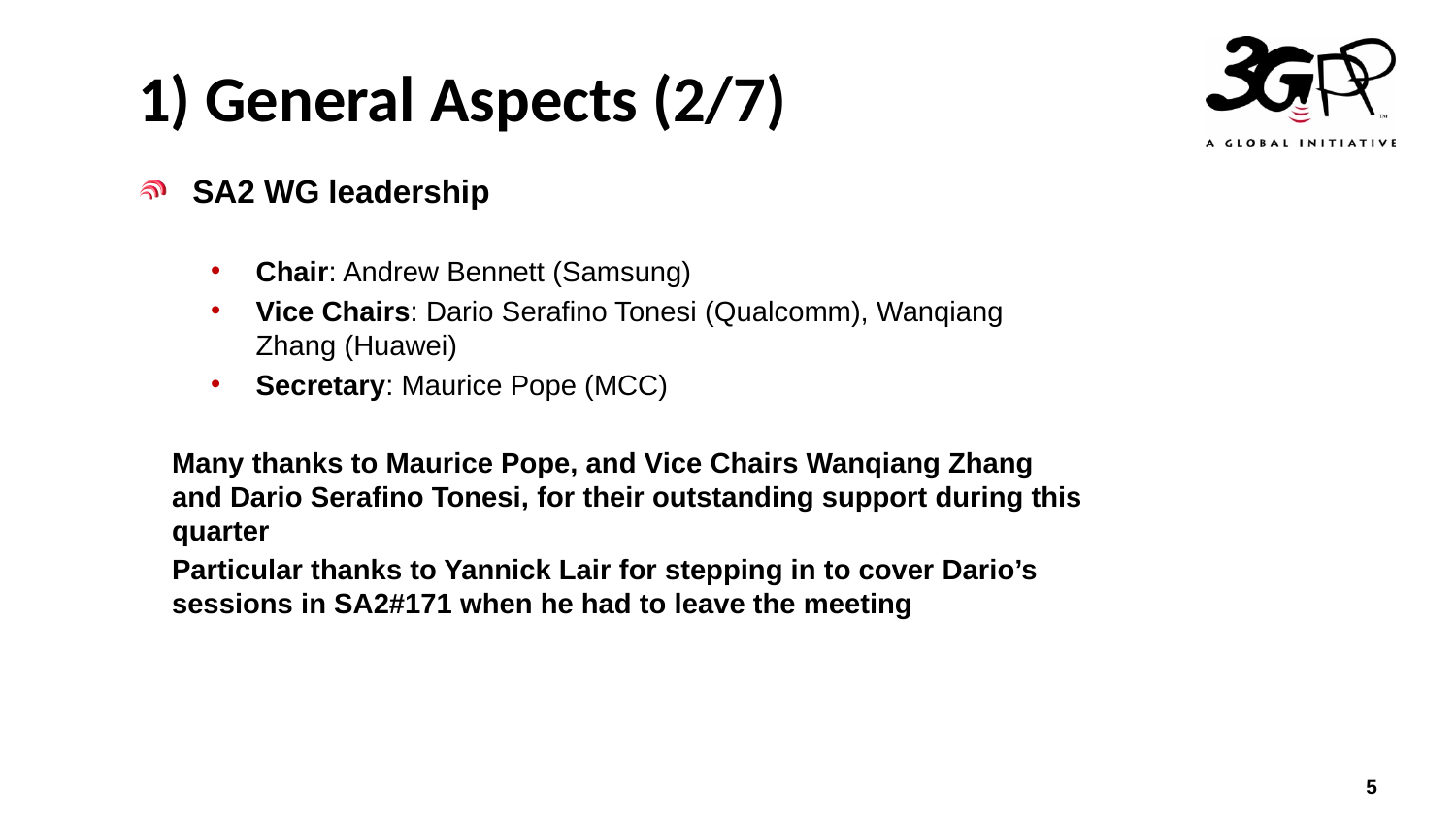

# 1) General Aspects (2/7)
SA2 WG leadership

Chair: Andrew Bennett (Samsung)
Vice Chairs: Dario Serafino Tonesi (Qualcomm), Wanqiang Zhang (Huawei)
Secretary: Maurice Pope (MCC)

Many thanks to Maurice Pope, and Vice Chairs Wanqiang Zhang and Dario Serafino Tonesi, for their outstanding support during this quarter
Particular thanks to Yannick Lair for stepping in to cover Dario’s sessions in SA2#171 when he had to leave the meeting